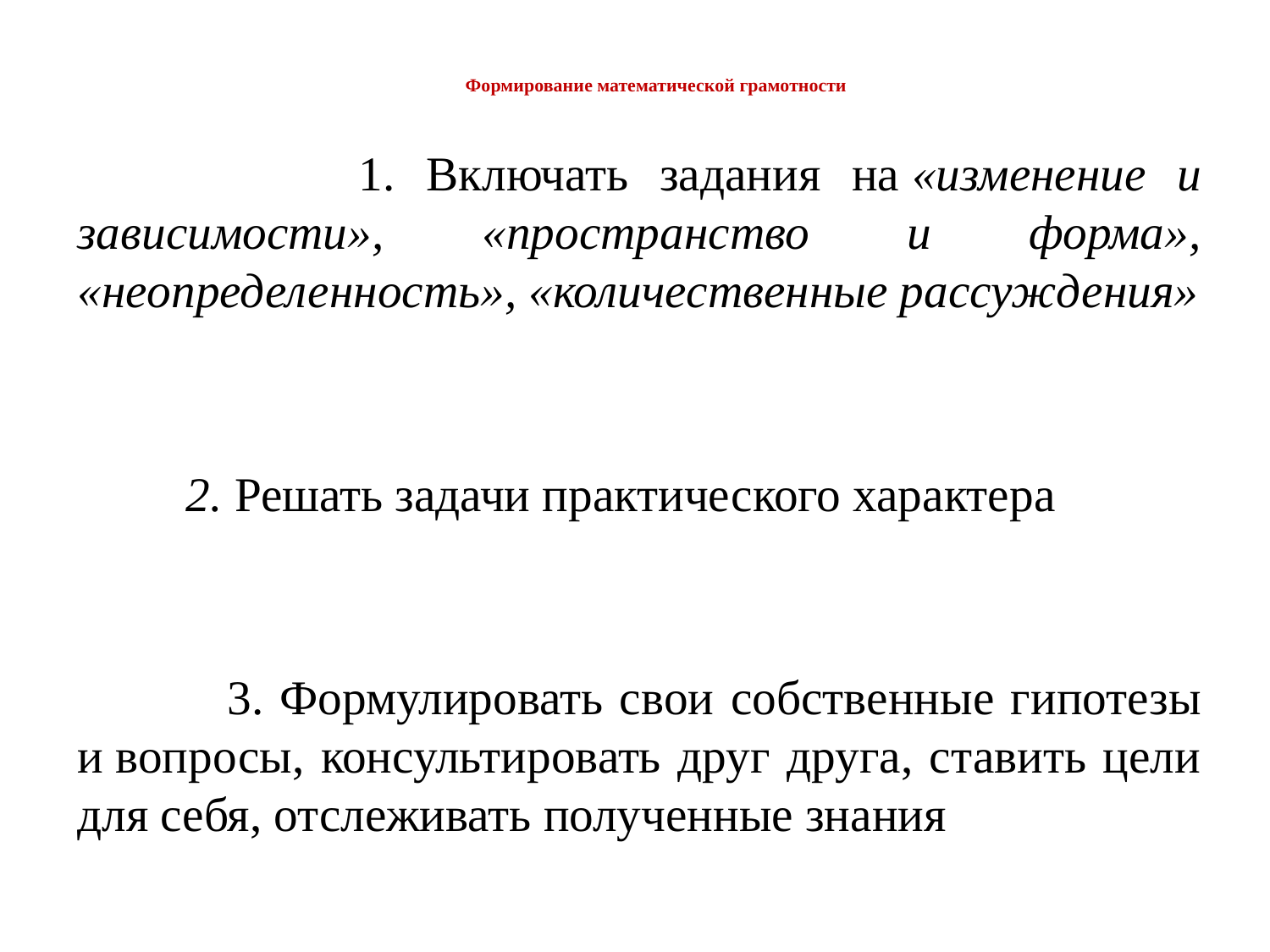

# Формирование математической грамотности
         1. Включать задания на «изменение и зависимости», «пространство и форма», «неопределенность», «количественные рассуждения»

         2. Решать задачи практического характера

         3. Формулировать свои собственные гипотезы и вопросы, консультировать друг друга, ставить цели для себя, отслеживать полученные знания